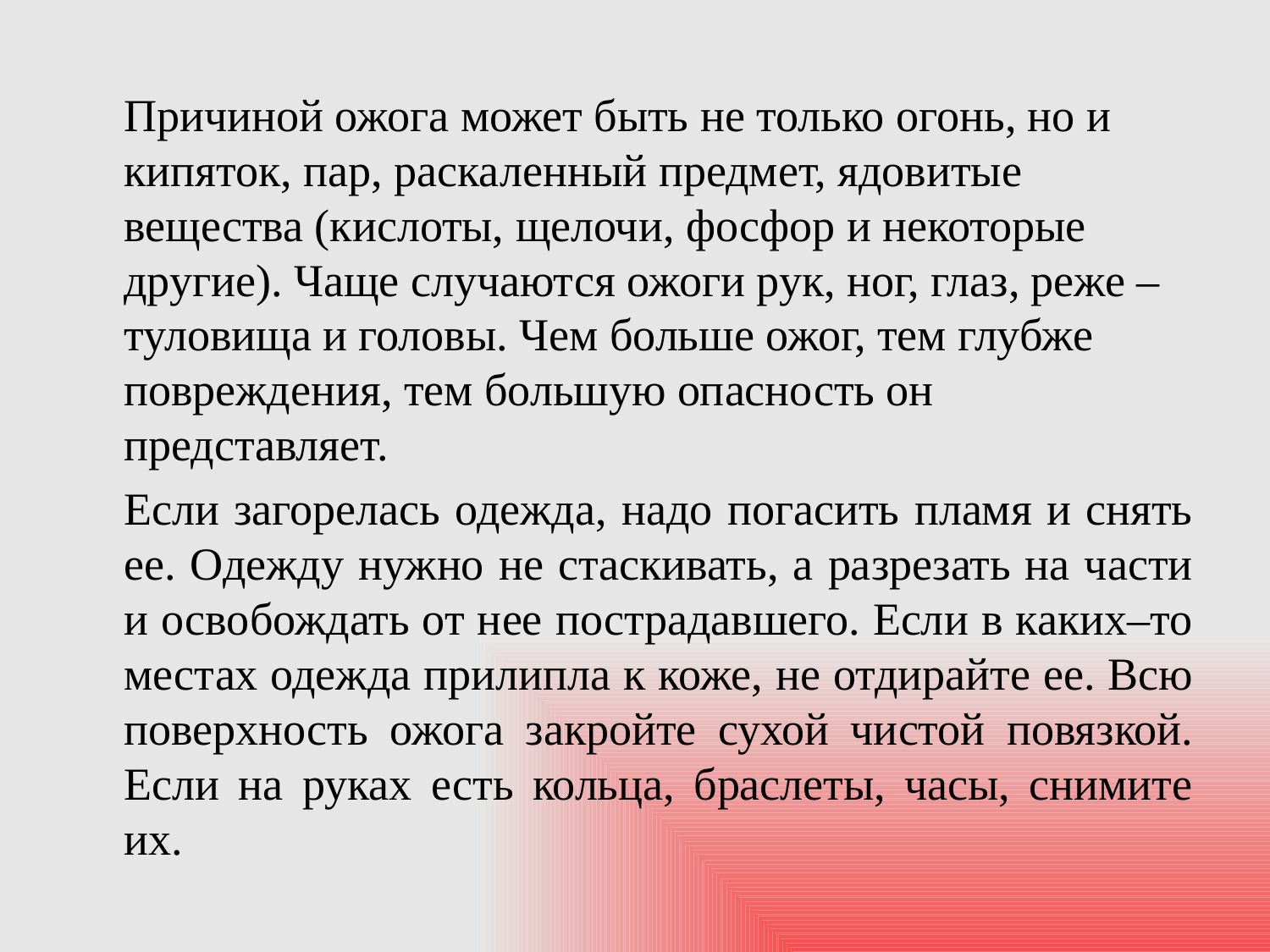

Причиной ожога может быть не только огонь, но и кипяток, пар, раскаленный предмет, ядовитые вещества (кислоты, щелочи, фосфор и некоторые другие). Чаще случаются ожоги рук, ног, глаз, реже – туловища и головы. Чем больше ожог, тем глубже повреждения, тем большую опасность он представляет.
		Если загорелась одежда, надо погасить пламя и снять ее. Одежду нужно не стаскивать, а разрезать на части и освобождать от нее пострадавшего. Если в каких–то местах одежда прилипла к коже, не отдирайте ее. Всю поверхность ожога закройте сухой чистой повязкой. Если на руках есть кольца, браслеты, часы, снимите их.